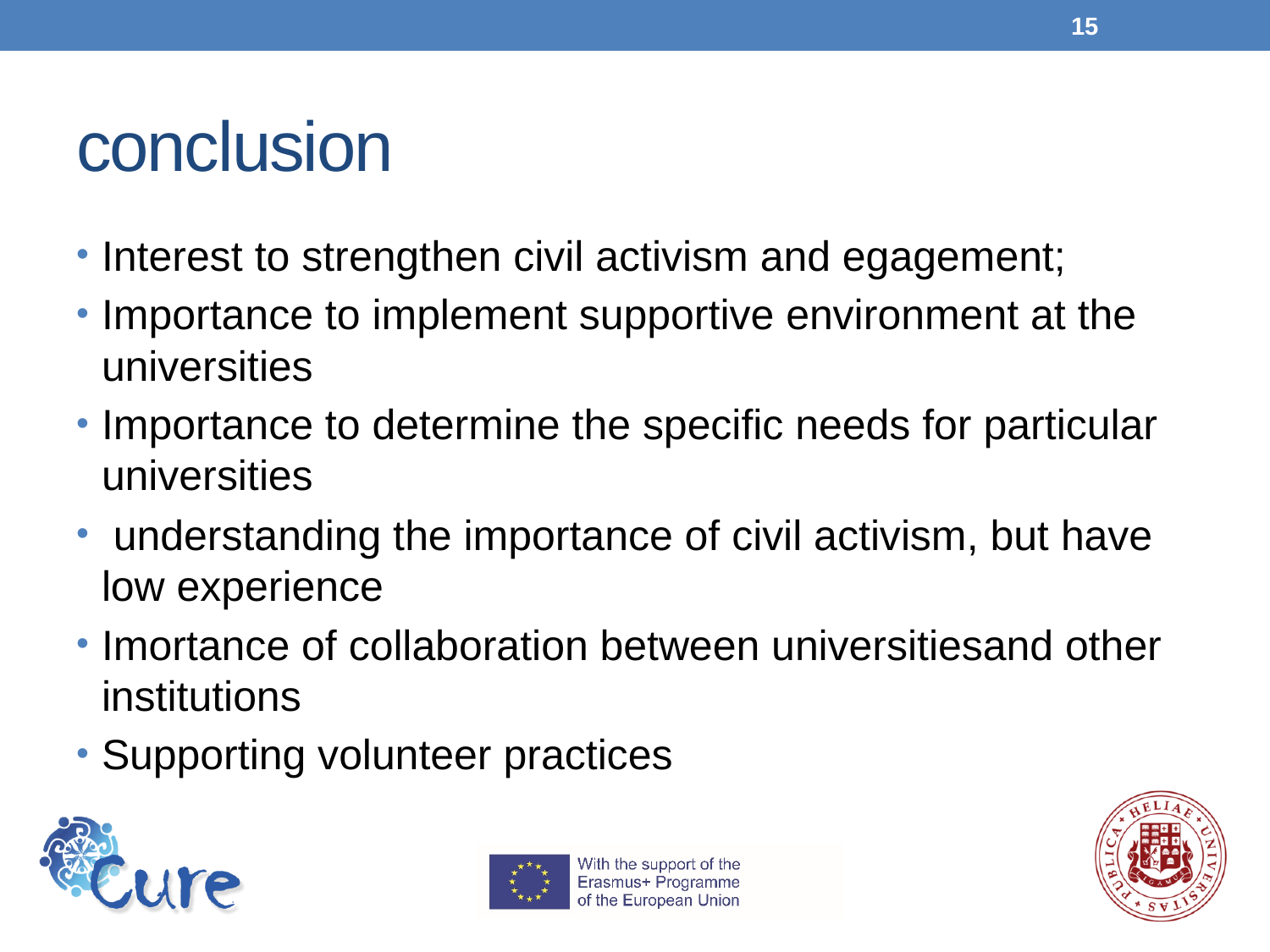

15
# conclusion
Interest to strengthen civil activism and egagement;
Importance to implement supportive environment at the universities
Importance to determine the specific needs for particular universities
 understanding the importance of civil activism, but have low experience
Imortance of collaboration between universitiesand other institutions
Supporting volunteer practices